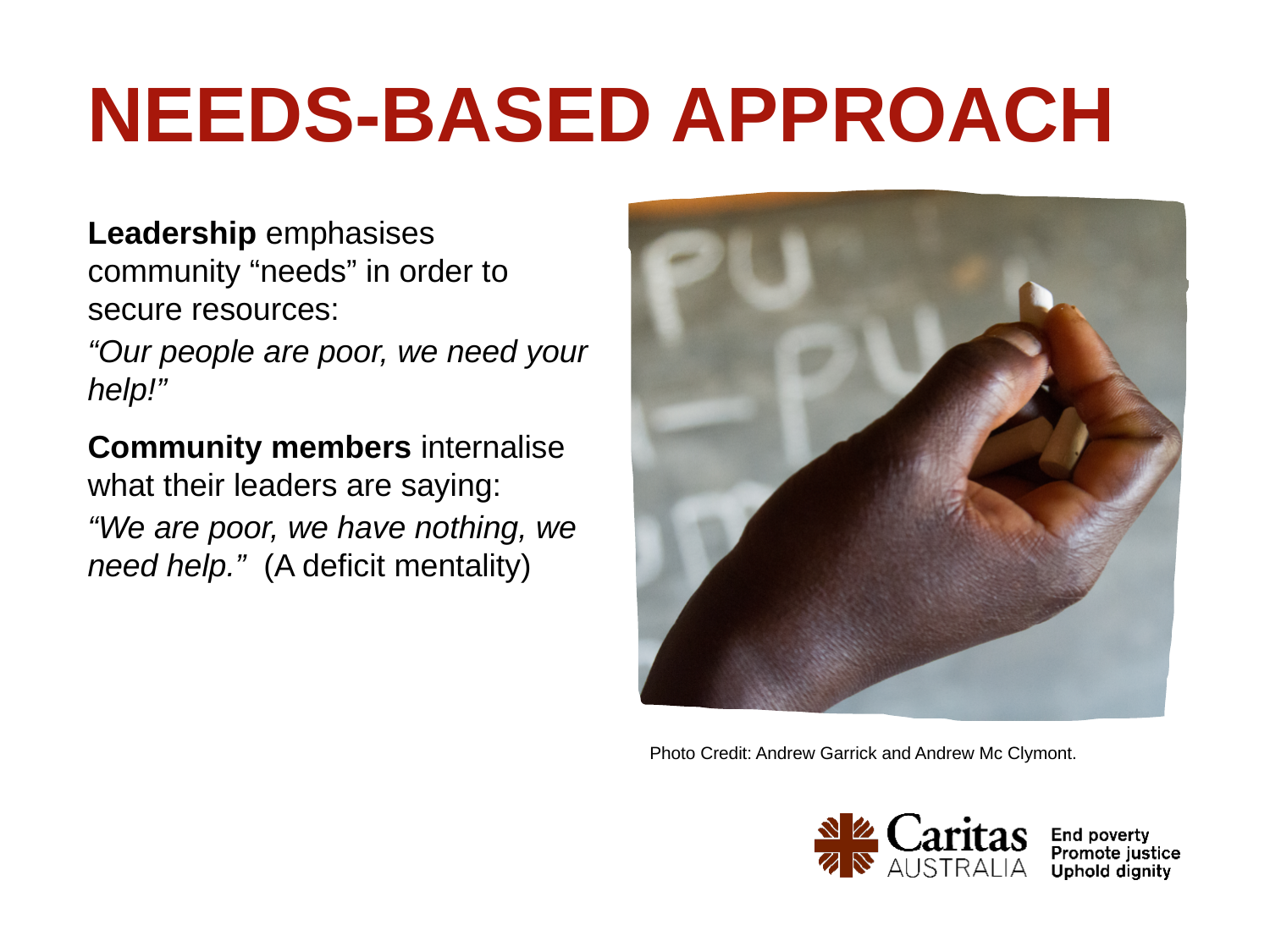

# NEEDS-BASED APPROACH

Leadership emphasises community “needs” in order to secure resources:
“Our people are poor, we need your help!”

Community members internalise what their leaders are saying:
“We are poor, we have nothing, we need help.”  (A deficit mentality)

Photo Credit: Andrew Garrick and Andrew Mc Clymont.